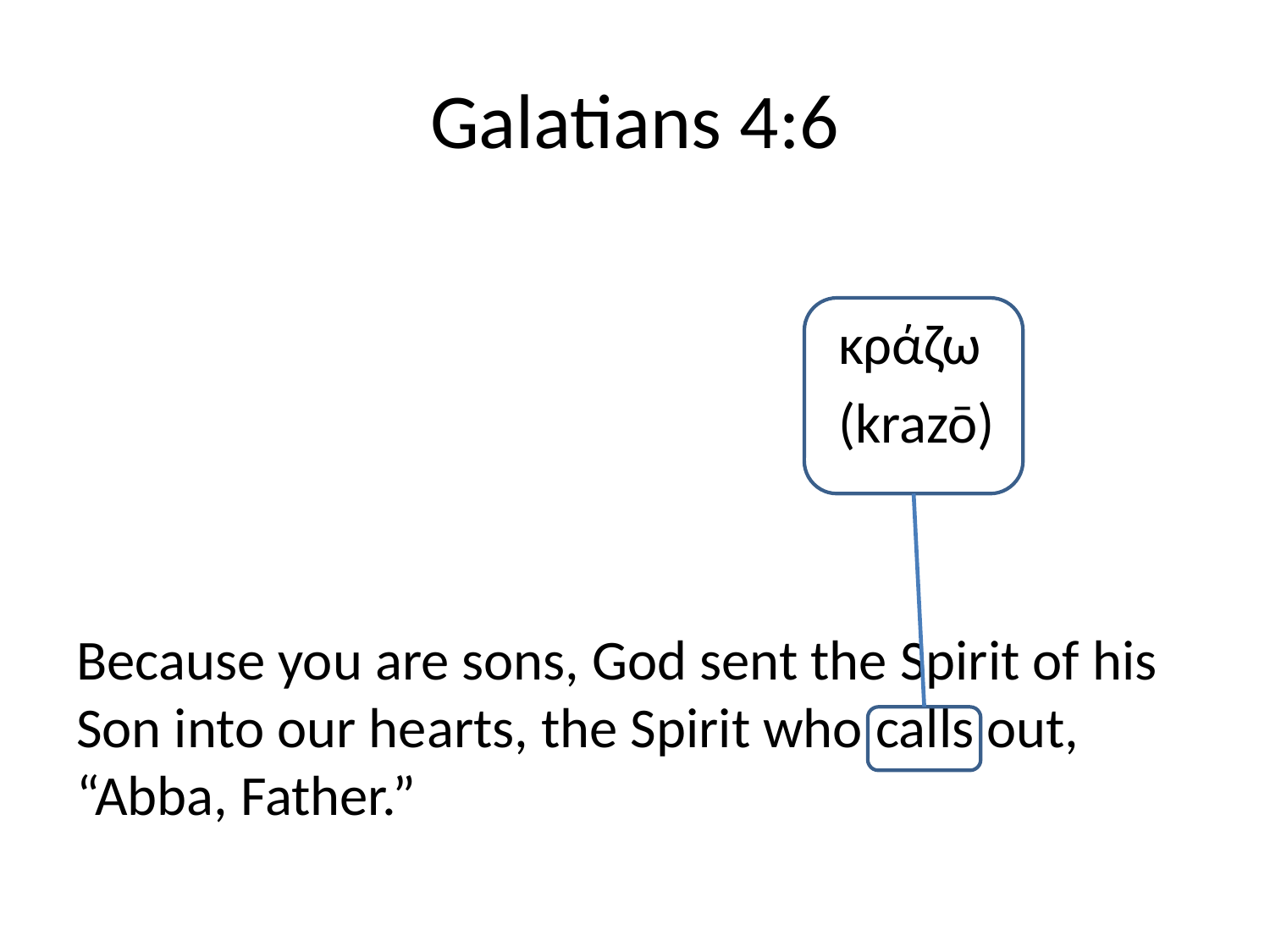

# Galatians 4:6

						κράζω
						(krazō)

Because you are sons, God sent the Spirit of his Son into our hearts, the Spirit who calls out, “Abba, Father.”